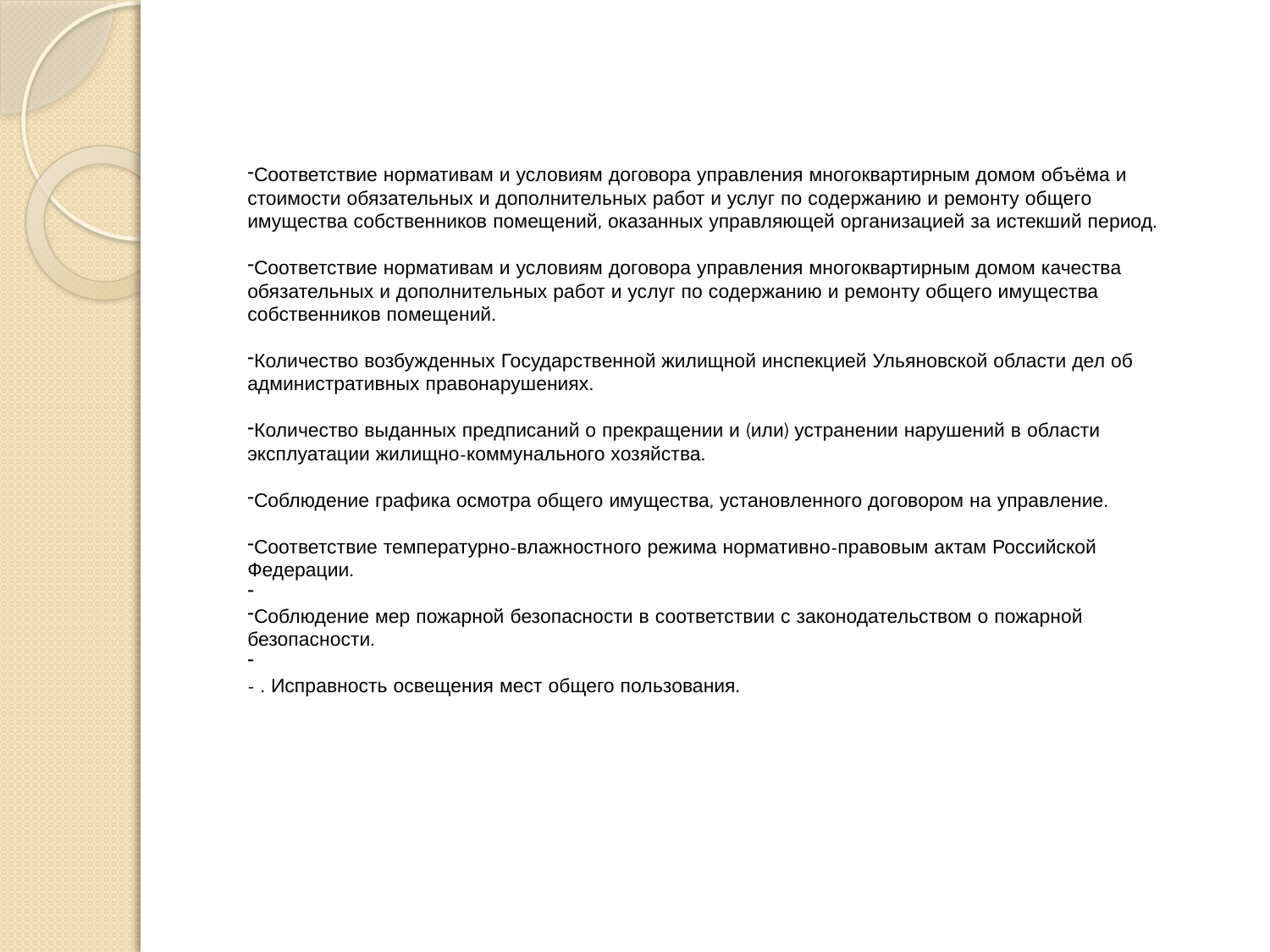

Соответствие нормативам и условиям договора управления многоквартирным домом объёма и стоимости обязательных и дополнительных работ и услуг по содержанию и ремонту общего имущества собственников помещений, оказанных управляющей организацией за истекший период.

Соответствие нормативам и условиям договора управления многоквартирным домом качества обязательных и дополнительных работ и услуг по содержанию и ремонту общего имущества собственников помещений.

Количество возбужденных Государственной жилищной инспекцией Ульяновской области дел об административных правонарушениях.

Количество выданных предписаний о прекращении и (или) устранении нарушений в области эксплуатации жилищно-коммунального хозяйства.

Соблюдение графика осмотра общего имущества, установленного договором на управление.

Соответствие температурно-влажностного режима нормативно-правовым актам Российской Федерации.

Соблюдение мер пожарной безопасности в соответствии с законодательством о пожарной безопасности.

- . Исправность освещения мест общего пользования.